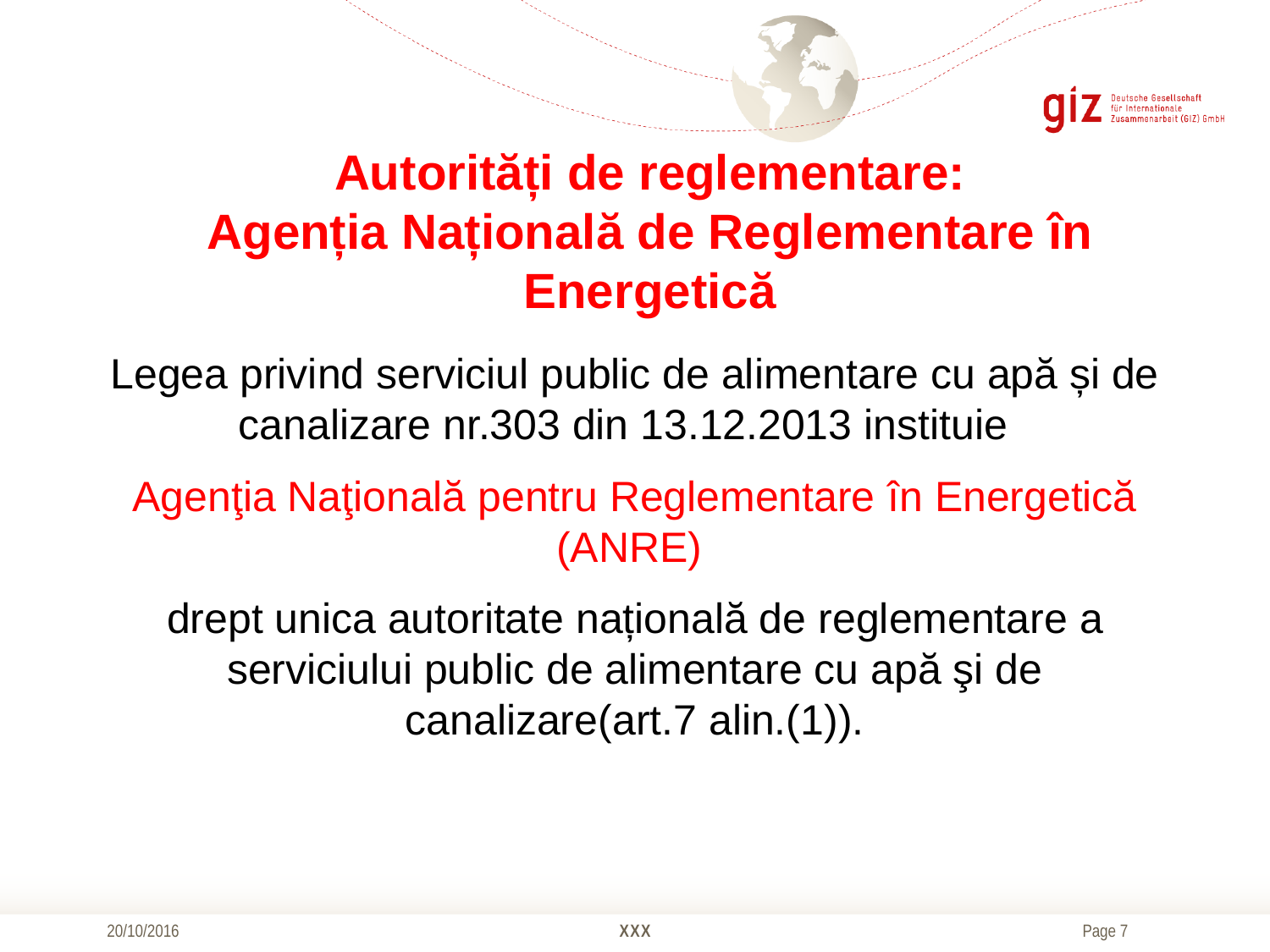

# Autorități de reglementare: Agenția Națională de Reglementare în Energetică
Legea privind serviciul public de alimentare cu apă și de canalizare nr.303 din 13.12.2013 instituie
Agenţia Naţională pentru Reglementare în Energetică (ANRE)
drept unica autoritate națională de reglementare a serviciului public de alimentare cu apă şi de canalizare(art.7 alin.(1)).

20/10/2016
XXX